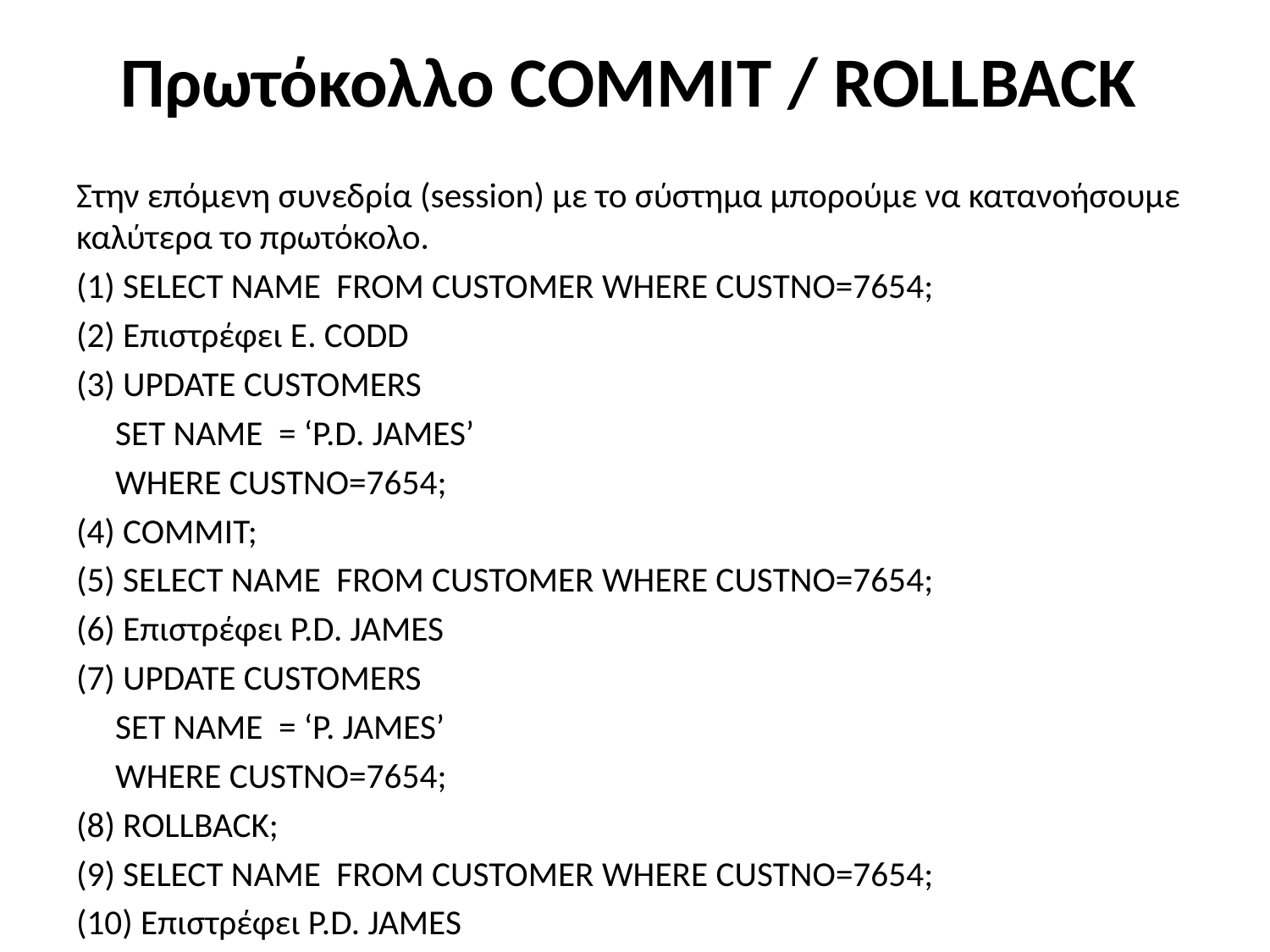

# Πρωτόκολλο COMMIT / ROLLBACK
Στην επόμενη συνεδρία (session) με το σύστημα μπορούμε να κατανοήσουμε καλύτερα το πρωτόκολο.
(1) SELECT NAME  FROM CUSTOMER WHERE CUSTNO=7654;
(2) Επιστρέφει E. CODD
(3) UPDATE CUSTOMERS
     SET NAME  = ‘P.D. JAMES’
     WHERE CUSTNO=7654;
(4) COMMIT;
(5) SELECT NAME  FROM CUSTOMER WHERE CUSTNO=7654;
(6) Επιστρέφει P.D. JAMES
(7) UPDATE CUSTOMERS
     SET NAME  = ‘P. JAMES’
     WHERE CUSTNO=7654;
(8) ROLLBACK;
(9) SELECT NAME  FROM CUSTOMER WHERE CUSTNO=7654;
(10) Επιστρέφει P.D. JAMES